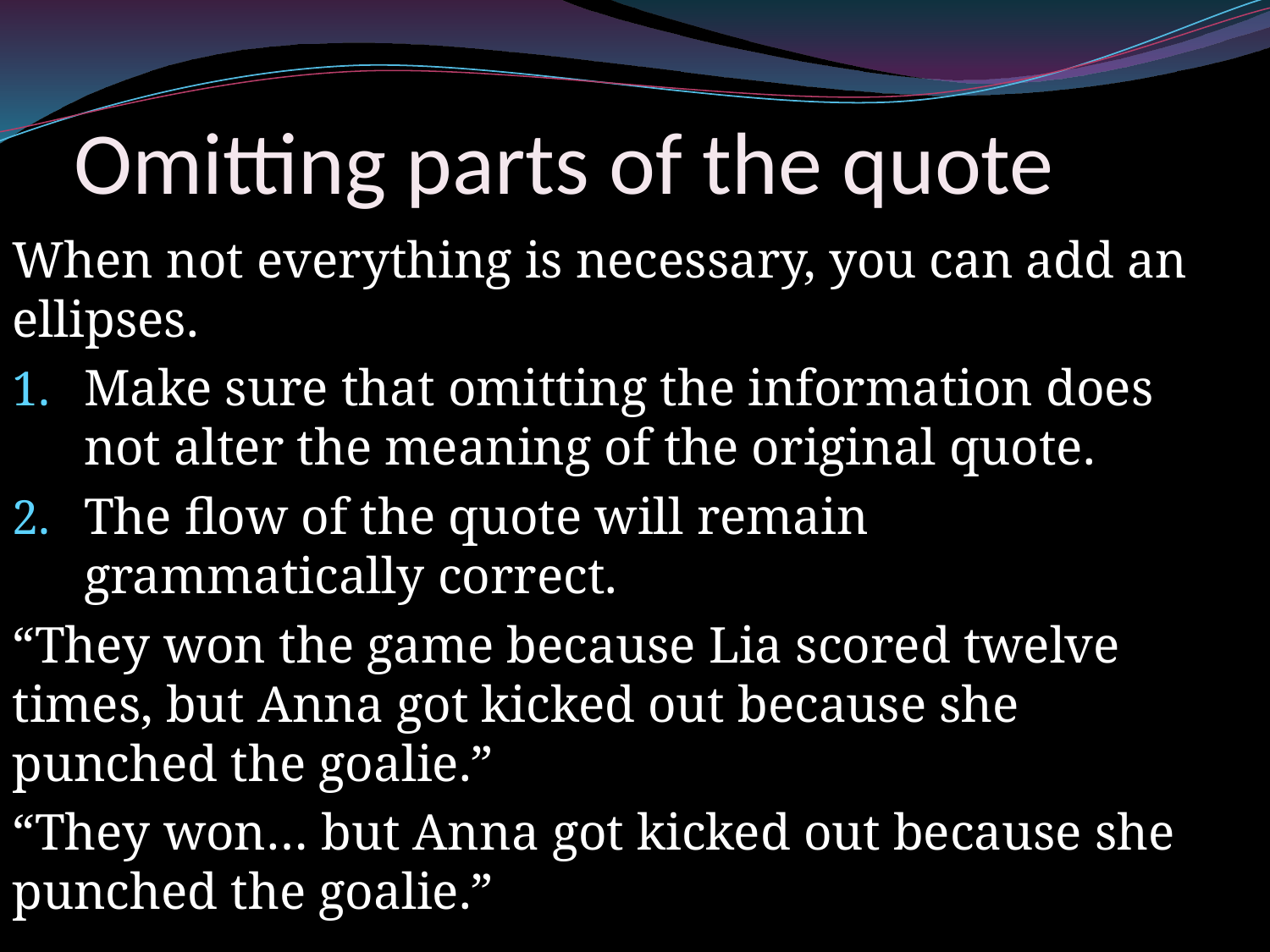

# Omitting parts of the quote
When not everything is necessary, you can add an ellipses.
Make sure that omitting the information does not alter the meaning of the original quote.
The flow of the quote will remain grammatically correct.
“They won the game because Lia scored twelve times, but Anna got kicked out because she punched the goalie.”
“They won… but Anna got kicked out because she punched the goalie.”